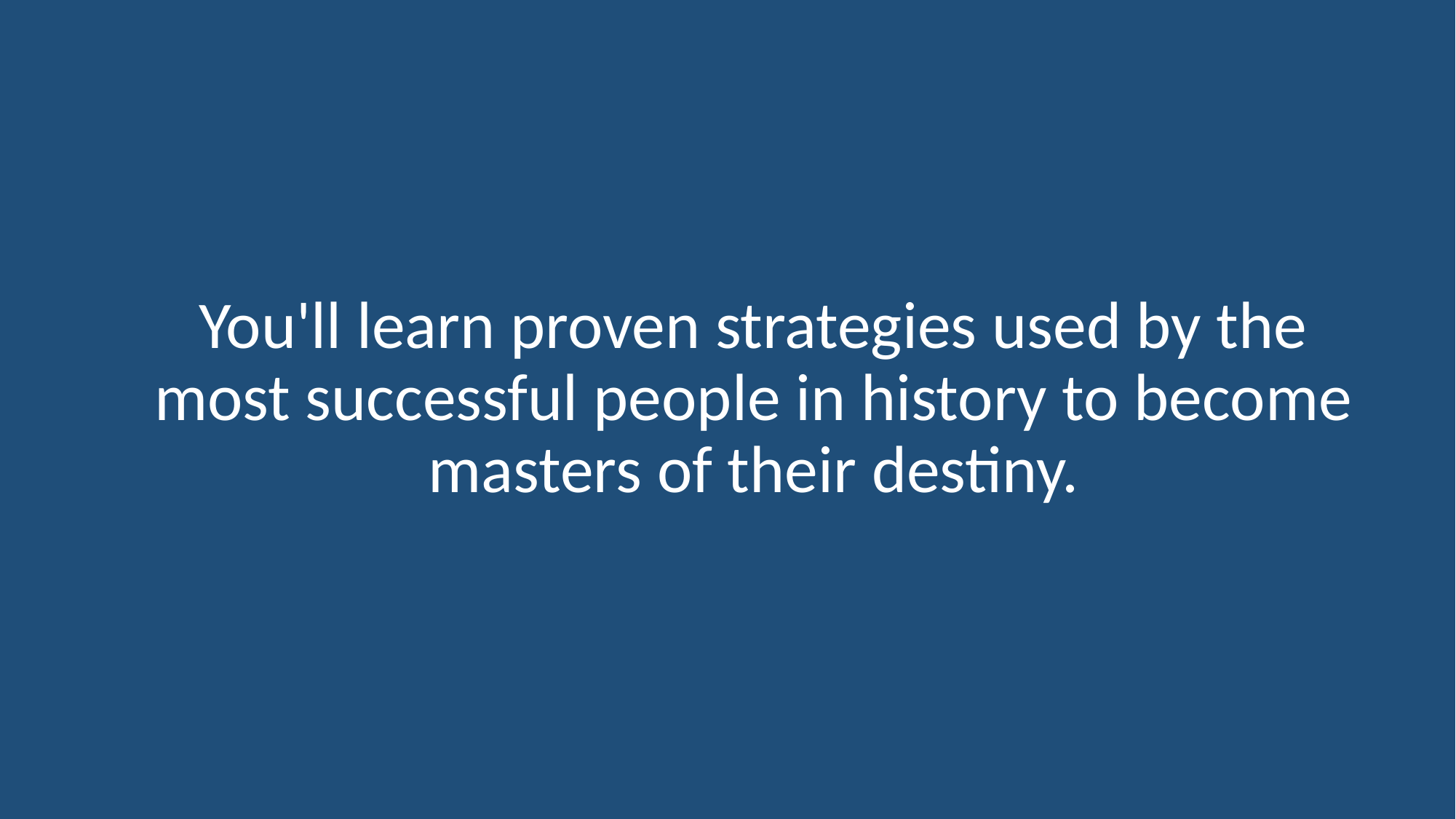

You'll learn proven strategies used by the most successful people in history to become masters of their destiny.